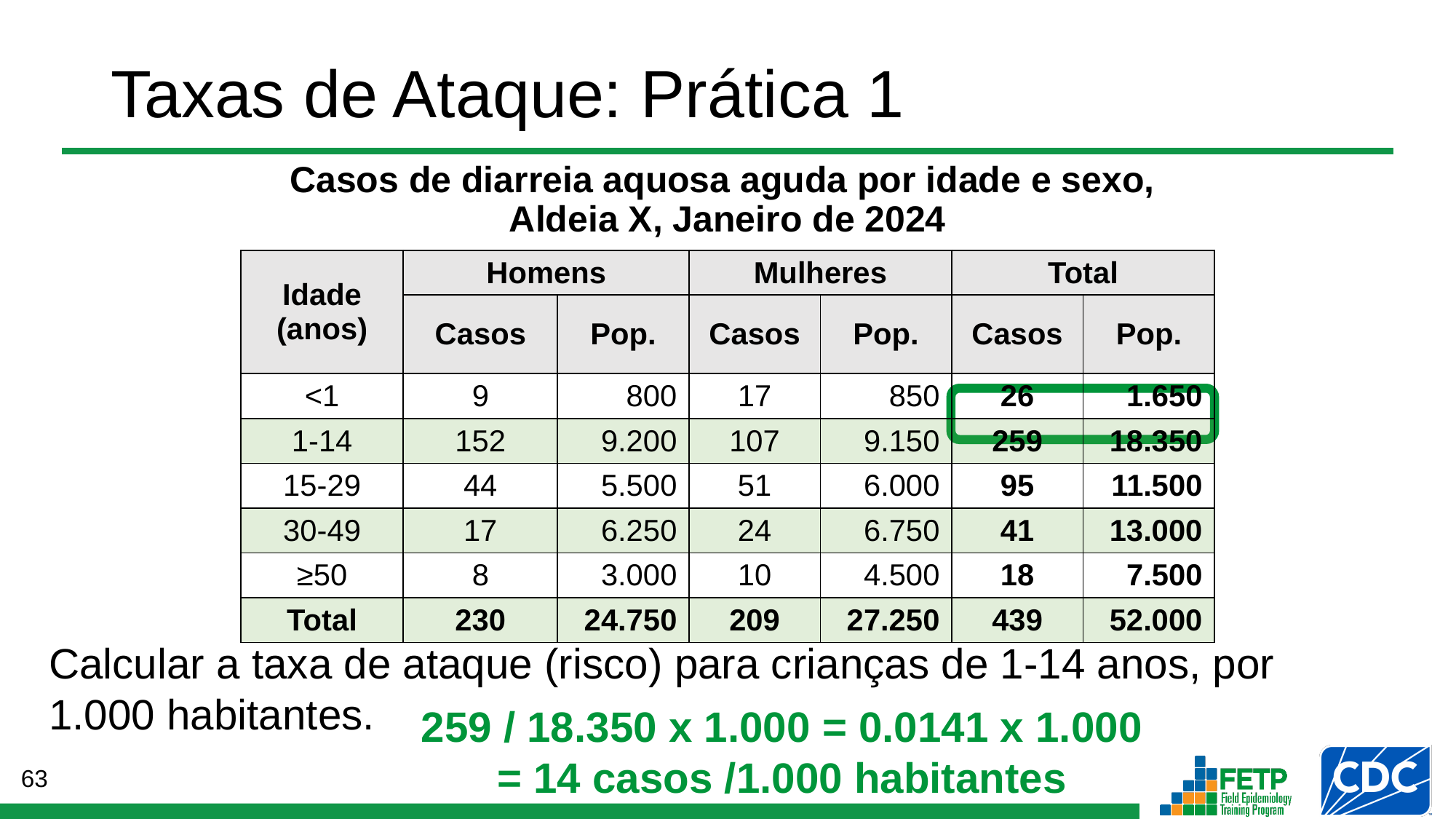

# Taxas de Ataque: Prática 1
Casos de diarreia aquosa aguda por idade e sexo,
Aldeia X, Janeiro de 2024

| Idade (anos) | Homens |  | Mulheres |  | Total |  |
| --- | --- | --- | --- | --- | --- | --- |
|  | Casos | Pop. | Casos | Pop. | Casos | Pop. |
| <1 | 9 | 800 | 17 | 850 | 26 | 1.650 |
| 1-14 | 152 | 9.200 | 107 | 9.150 | 259 | 18.350 |
| 15-29 | 44 | 5.500 | 51 | 6.000 | 95 | 11.500 |
| 30-49 | 17 | 6.250 | 24 | 6.750 | 41 | 13.000 |
| ≥50 | 8 | 3.000 | 10 | 4.500 | 18 | 7.500 |
| Total | 230 | 24.750 | 209 | 27.250 | 439 | 52.000 |

Calcular a taxa de ataque (risco) para crianças de 1-14 anos, por
1.000 habitantes.

259 / 18.350 x 1.000 = 0.0141 x 1.000
= 14 casos /1.000 habitantes